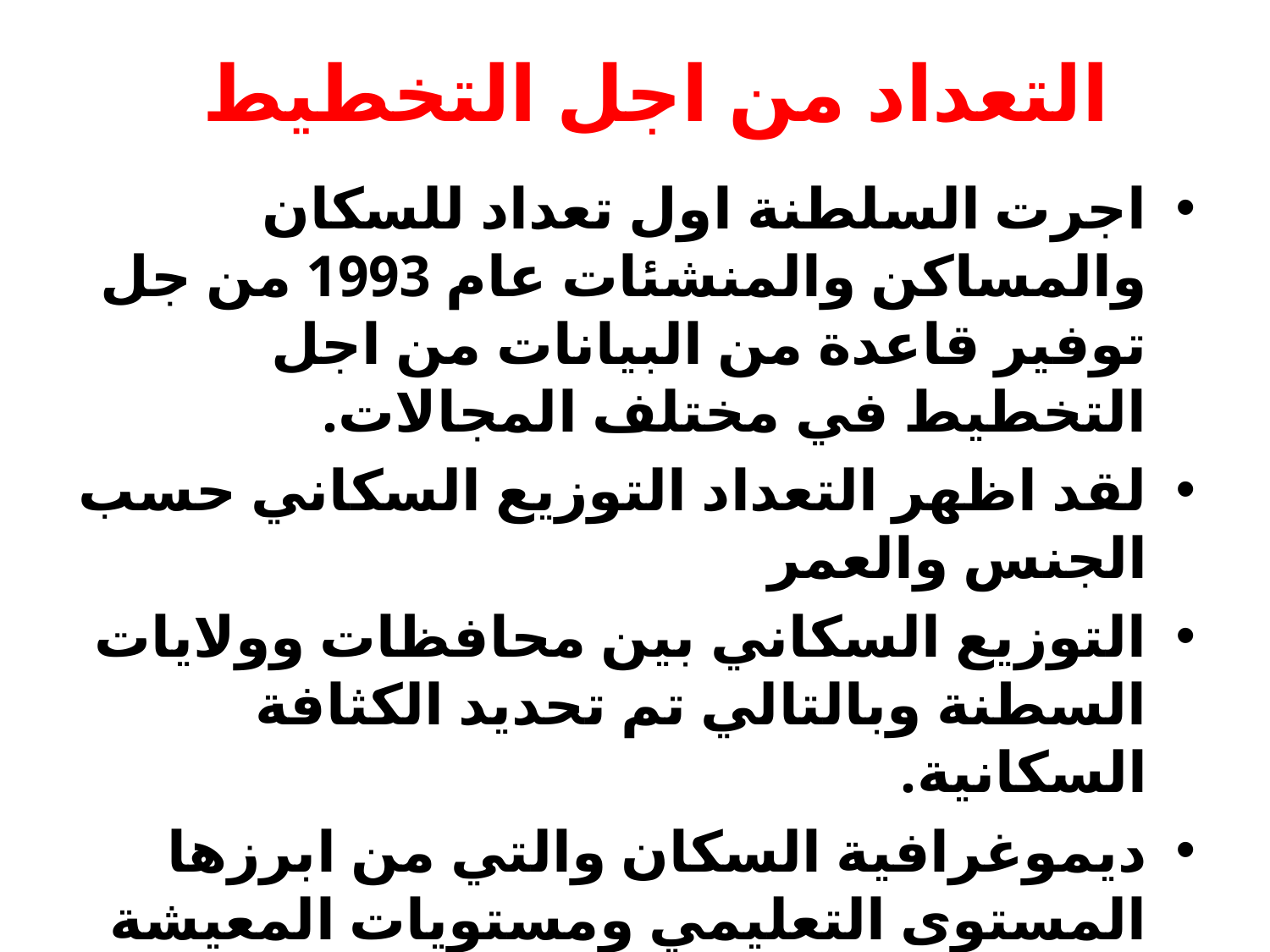

# التعداد من اجل التخطيط
اجرت السلطنة اول تعداد للسكان والمساكن والمنشئات عام 1993 من جل توفير قاعدة من البيانات من اجل التخطيط في مختلف المجالات.
لقد اظهر التعداد التوزيع السكاني حسب الجنس والعمر
التوزيع السكاني بين محافظات وولايات السطنة وبالتالي تم تحديد الكثافة السكانية.
ديموغرافية السكان والتي من ابرزها المستوى التعليمي ومستويات المعيشة للأسر العمانية